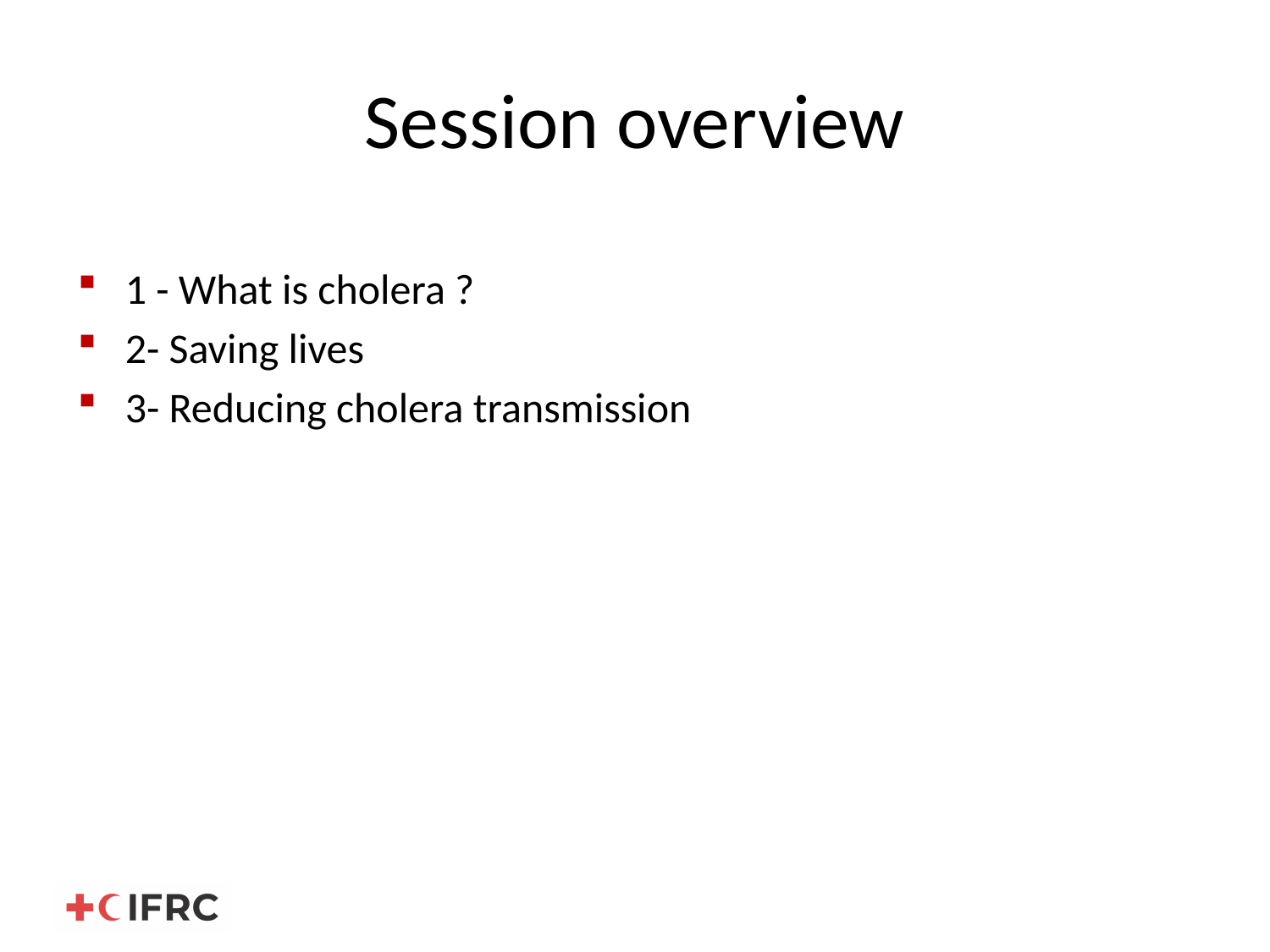

# Session overview

1 - What is cholera ?
2- Saving lives
3- Reducing cholera transmission